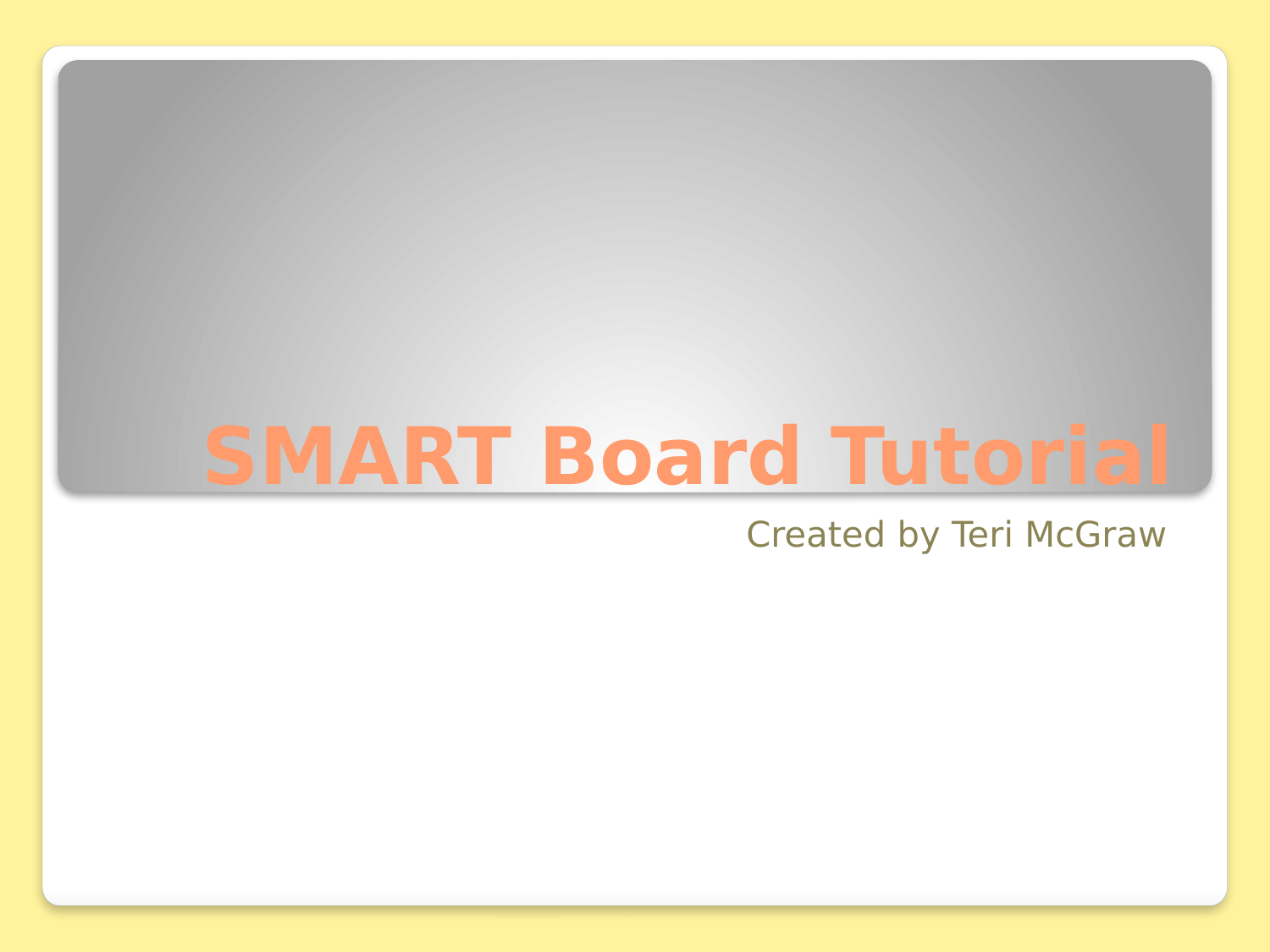

# SMART Board Tutorial
Created by Teri McGraw